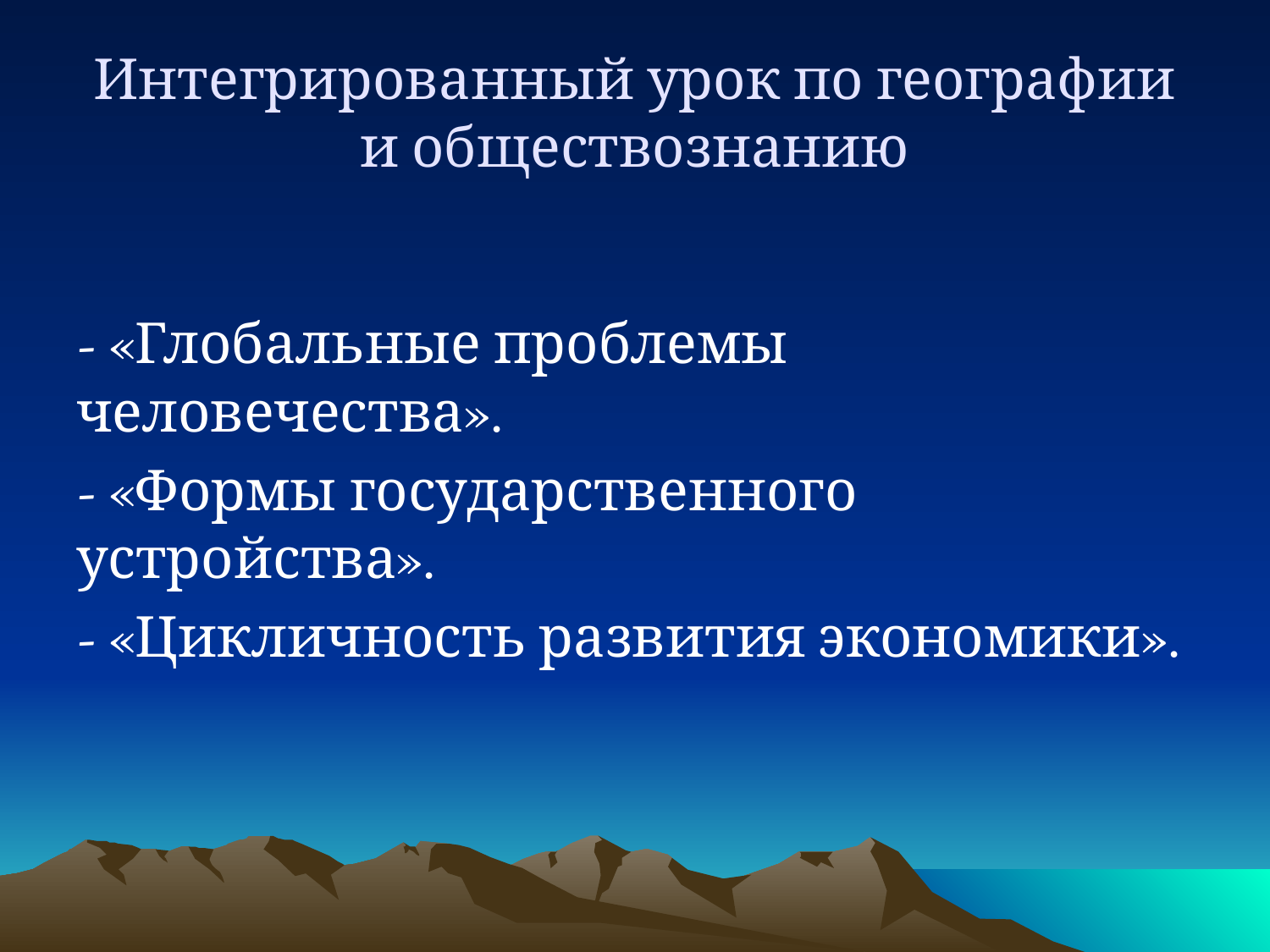

# Интегрированный урок по географии и обществознанию

- «Глобальные проблемы человечества».
- «Формы государственного устройства».
- «Цикличность развития экономики».